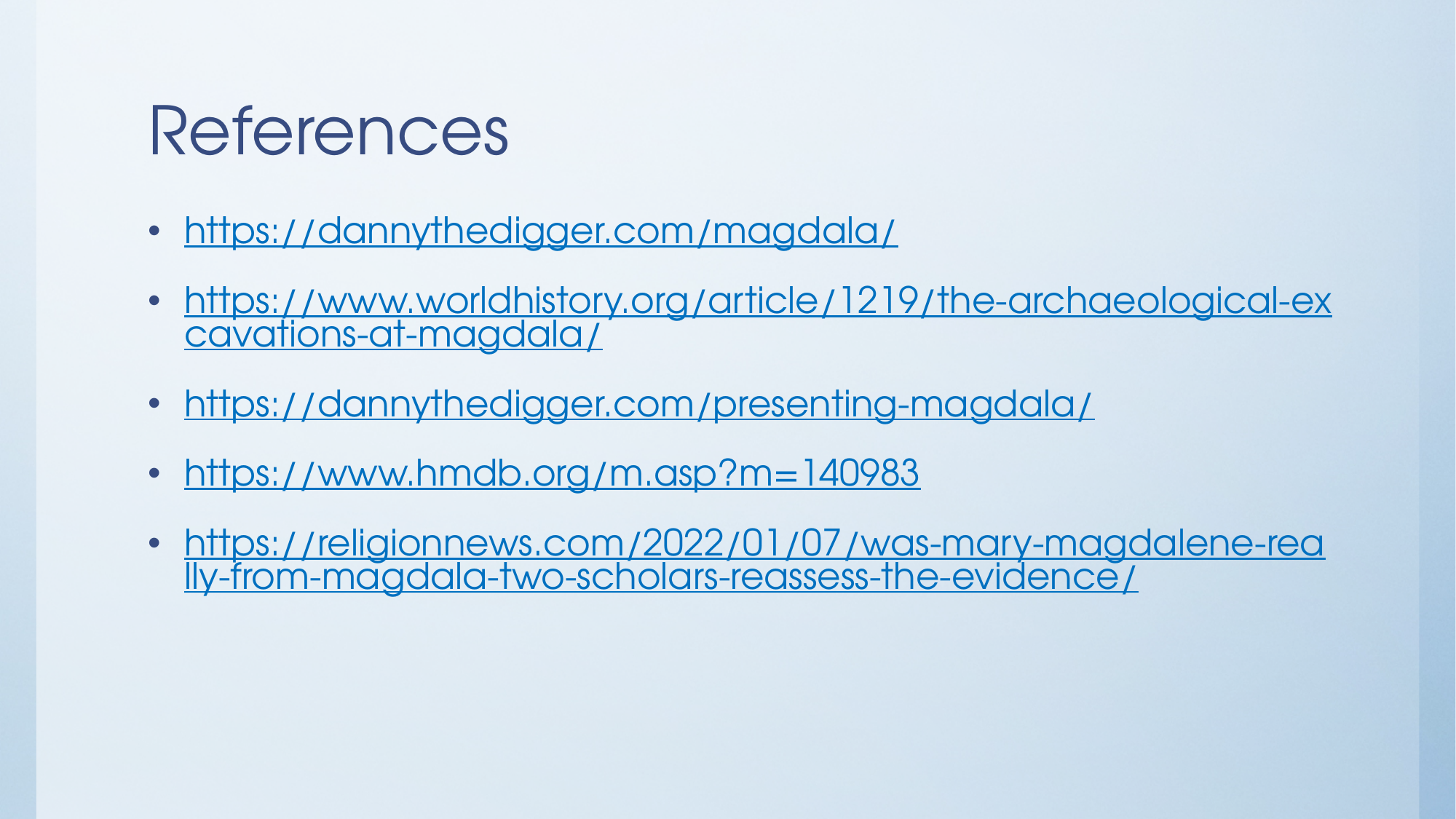

# References
https://dannythedigger.com/magdala/
https://www.worldhistory.org/article/1219/the-archaeological-excavations-at-magdala/
https://dannythedigger.com/presenting-magdala/
https://www.hmdb.org/m.asp?m=140983
https://religionnews.com/2022/01/07/was-mary-magdalene-really-from-magdala-two-scholars-reassess-the-evidence/